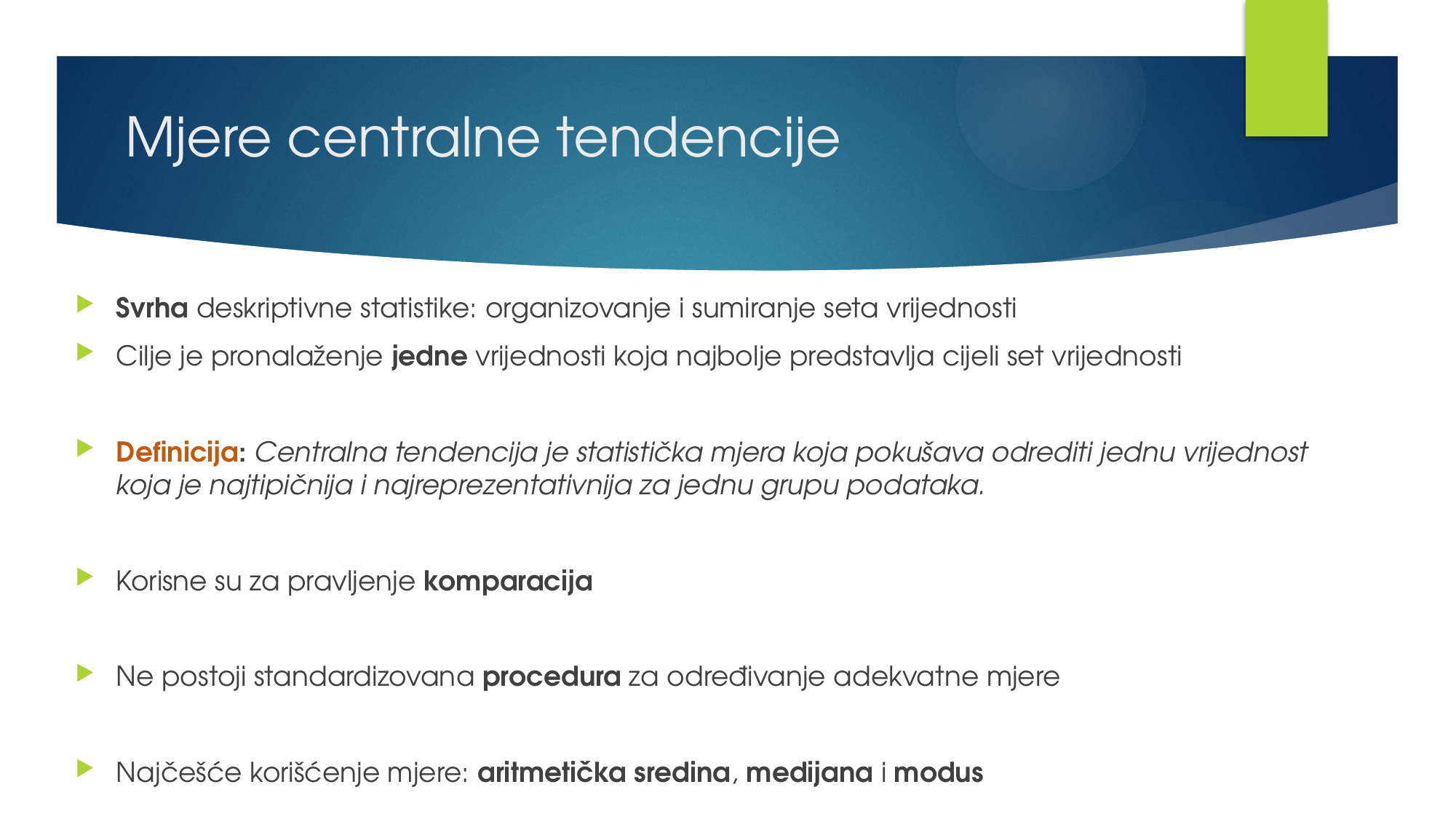

# Mjere centralne tendencije
Svrha deskriptivne statistike: organizovanje i sumiranje seta vrijednosti
Cilje je pronalaženje jedne vrijednosti koja najbolje predstavlja cijeli set vrijednosti

Definicija: Centralna tendencija je statistička mjera koja pokušava odrediti jednu vrijednost koja je najtipičnija i najreprezentativnija za jednu grupu podataka.

Korisne su za pravljenje komparacija

Ne postoji standardizovana procedura za određivanje adekvatne mjere

Najčešće korišćenje mjere: aritmetička sredina, medijana i modus